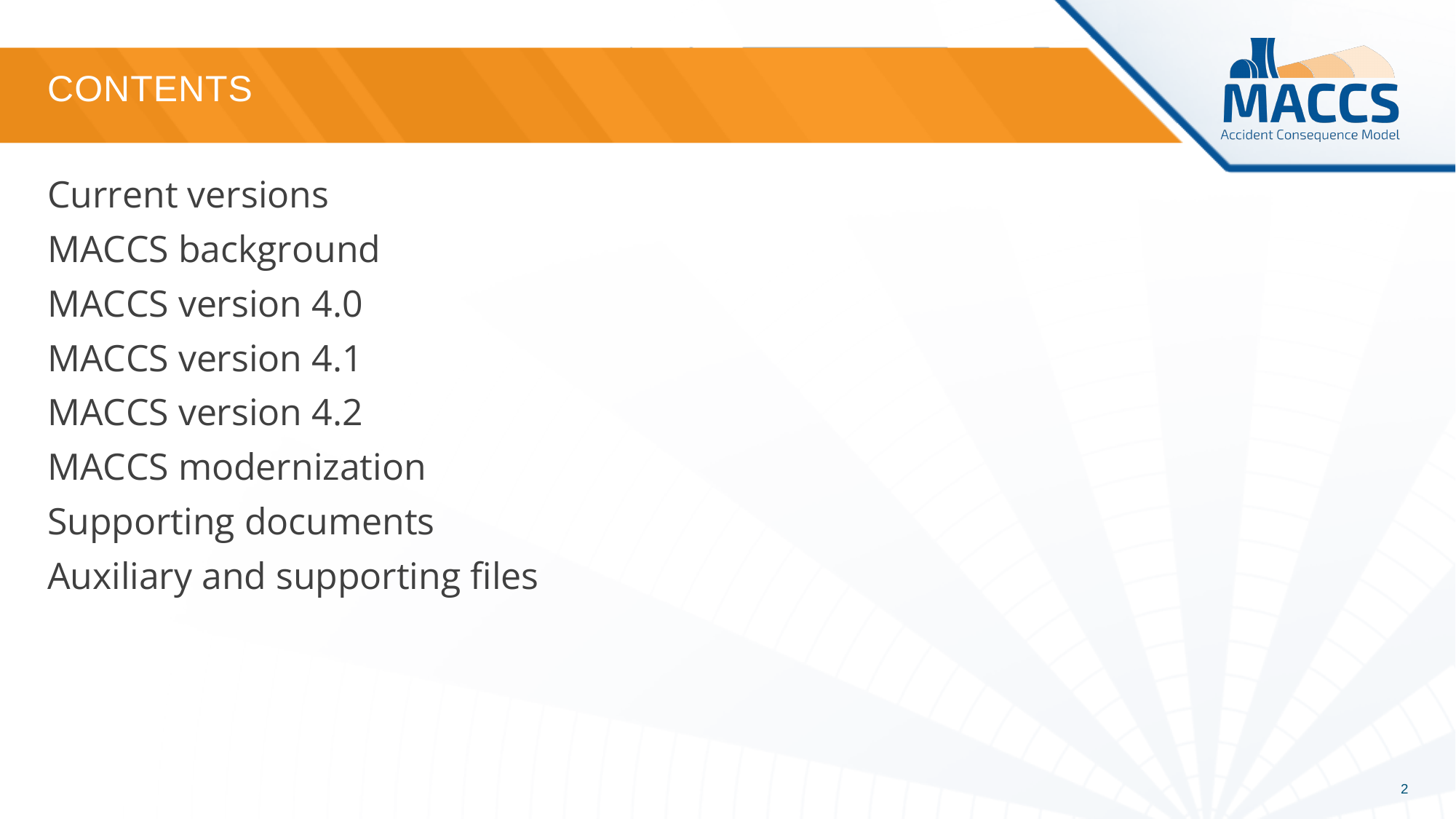

# Contents
Current versions
MACCS background
MACCS version 4.0
MACCS version 4.1
MACCS version 4.2
MACCS modernization
Supporting documents
Auxiliary and supporting files
2